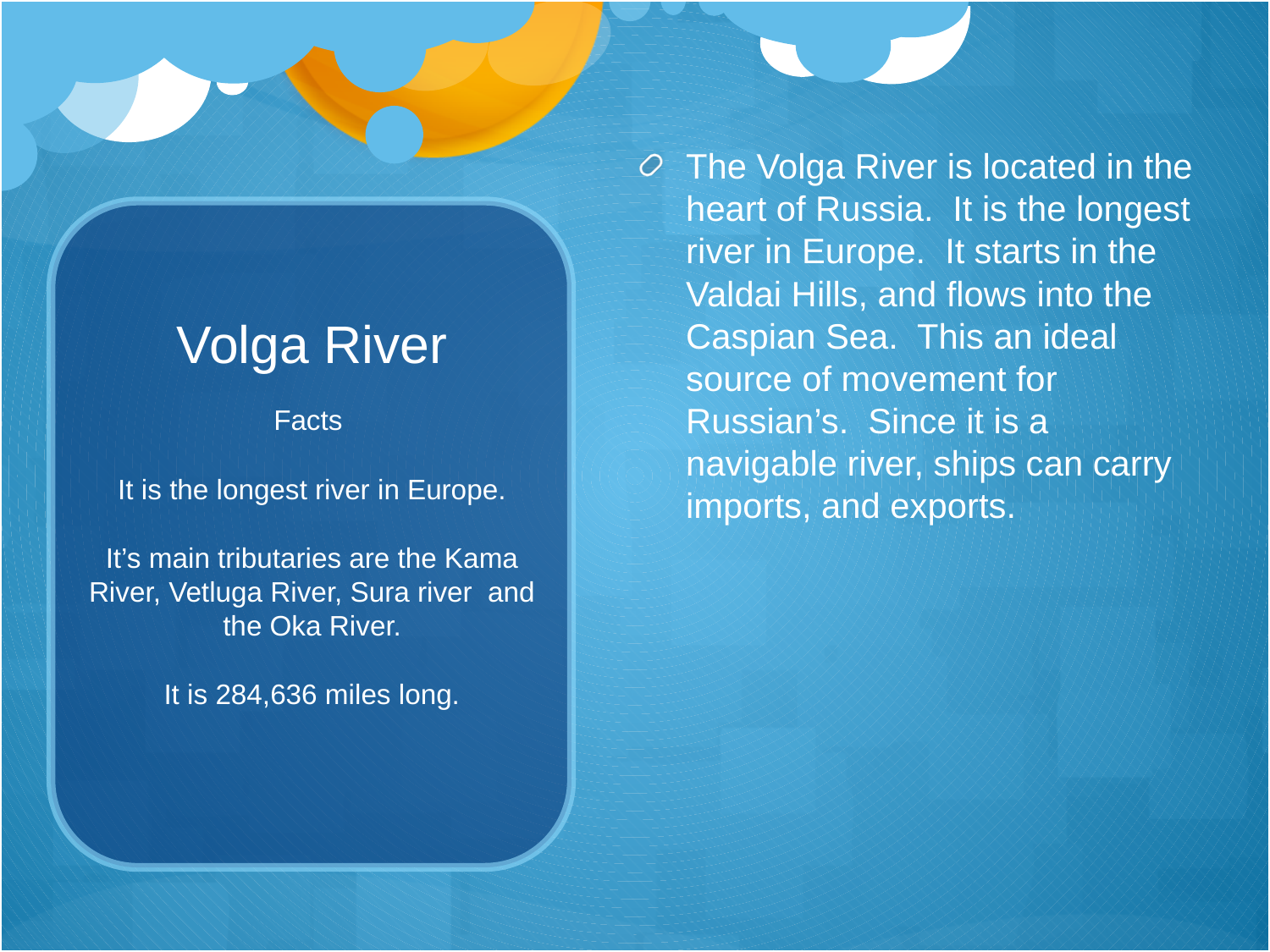

The Volga River is located in the heart of Russia.  It is the longest river in Europe.  It starts in the Valdai Hills, and flows into the Caspian Sea.  This an ideal source of movement for Russian’s.  Since it is a navigable river, ships can carry imports, and exports.

# Volga River
Facts
It is the longest river in Europe.
It’s main tributaries are the Kama River, Vetluga River, Sura river  and the Oka River.
It is 284,636 miles long.